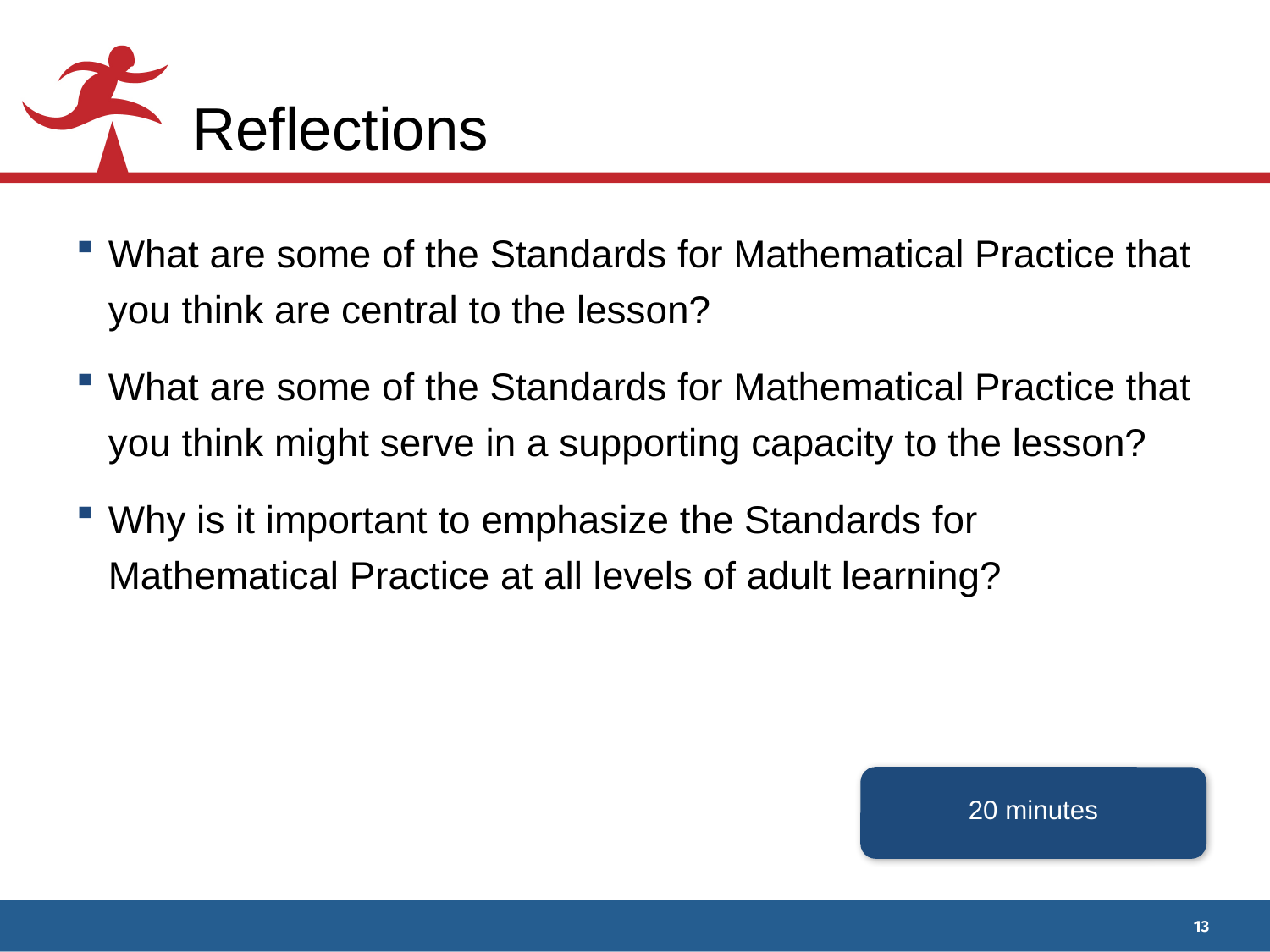

# Reflections
What are some of the Standards for Mathematical Practice that you think are central to the lesson?
What are some of the Standards for Mathematical Practice that you think might serve in a supporting capacity to the lesson?
Why is it important to emphasize the Standards for Mathematical Practice at all levels of adult learning?

20 minutes